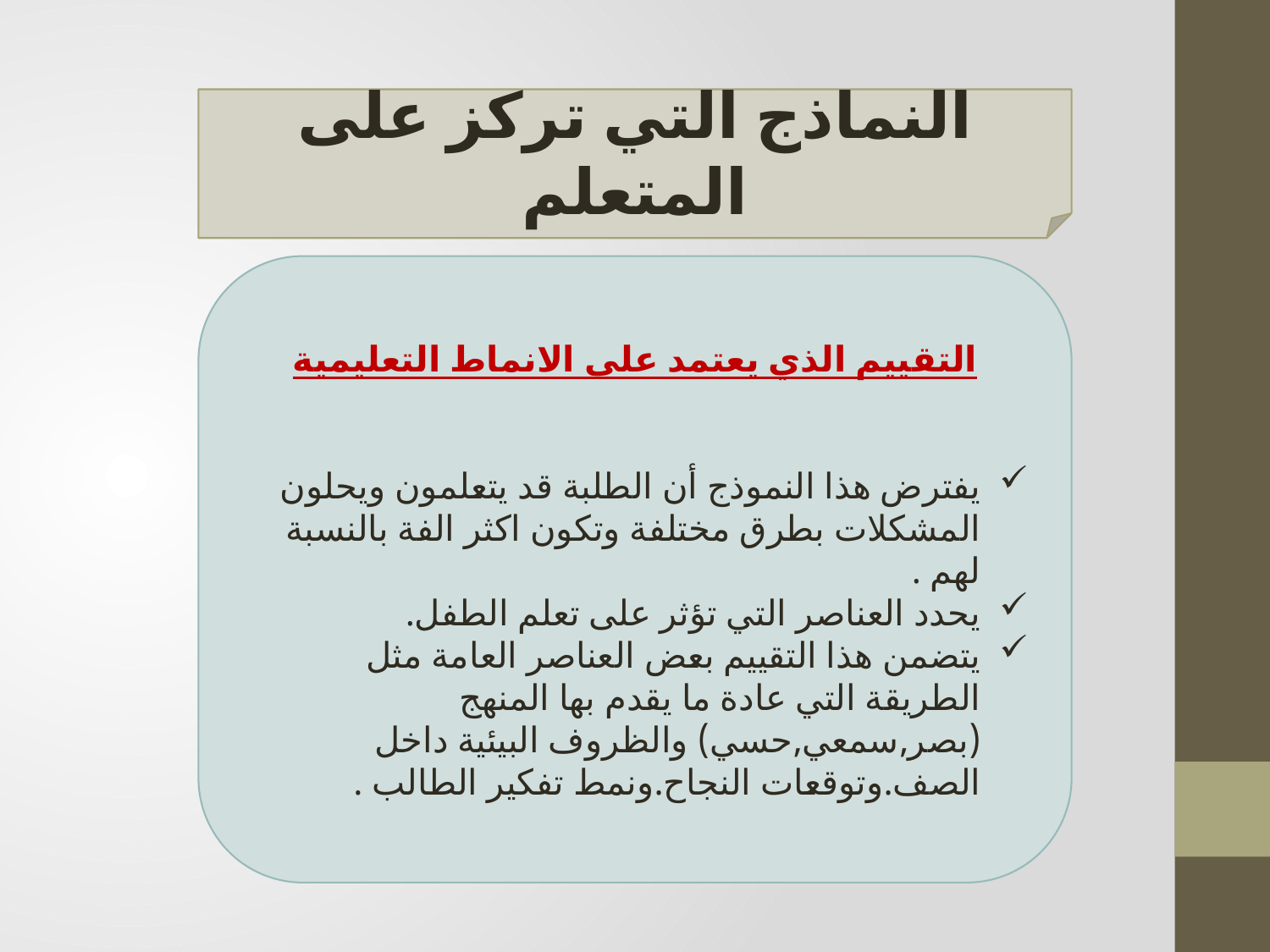

النماذج التي تركز على المتعلم
التقييم الذي يعتمد على الانماط التعليمية

يفترض هذا النموذج أن الطلبة قد يتعلمون ويحلون المشكلات بطرق مختلفة وتكون اكثر الفة بالنسبة لهم .
يحدد العناصر التي تؤثر على تعلم الطفل.
يتضمن هذا التقييم بعض العناصر العامة مثل الطريقة التي عادة ما يقدم بها المنهج (بصر,سمعي,حسي) والظروف البيئية داخل الصف.وتوقعات النجاح.ونمط تفكير الطالب .